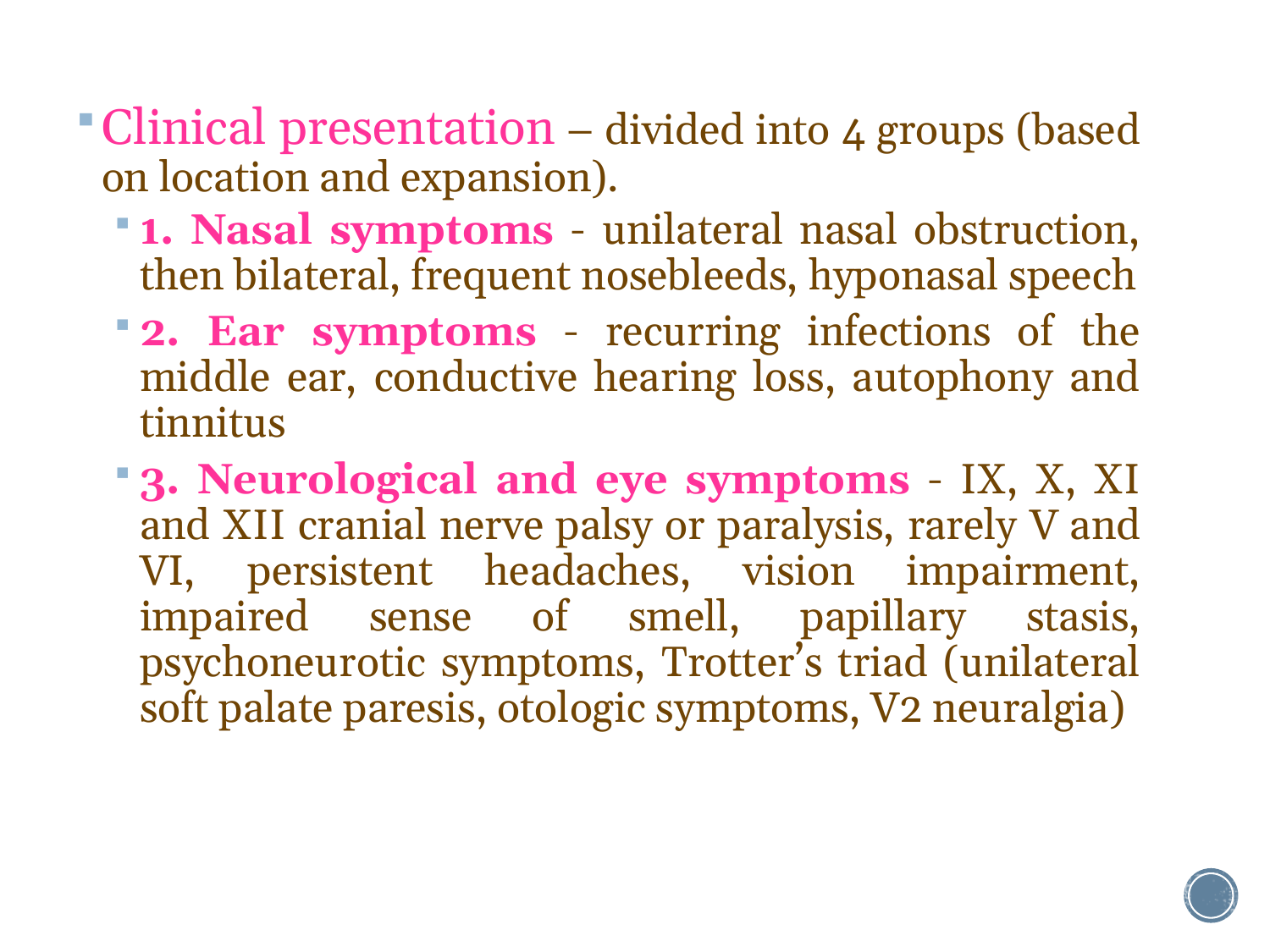

Clinical presentation – divided into 4 groups (based on location and expansion).
1. Nasal symptoms - unilateral nasal obstruction, then bilateral, frequent nosebleeds, hyponasal speech
2. Ear symptoms - recurring infections of the middle ear, conductive hearing loss, autophony and tinnitus
3. Neurological and eye symptoms - IX, X, XI and XII cranial nerve palsy or paralysis, rarely V and VI, persistent headaches, vision impairment, impaired sense of smell, papillary stasis, psychoneurotic symptoms, Trotter’s triad (unilateral soft palate paresis, otologic symptoms, V2 neuralgia)